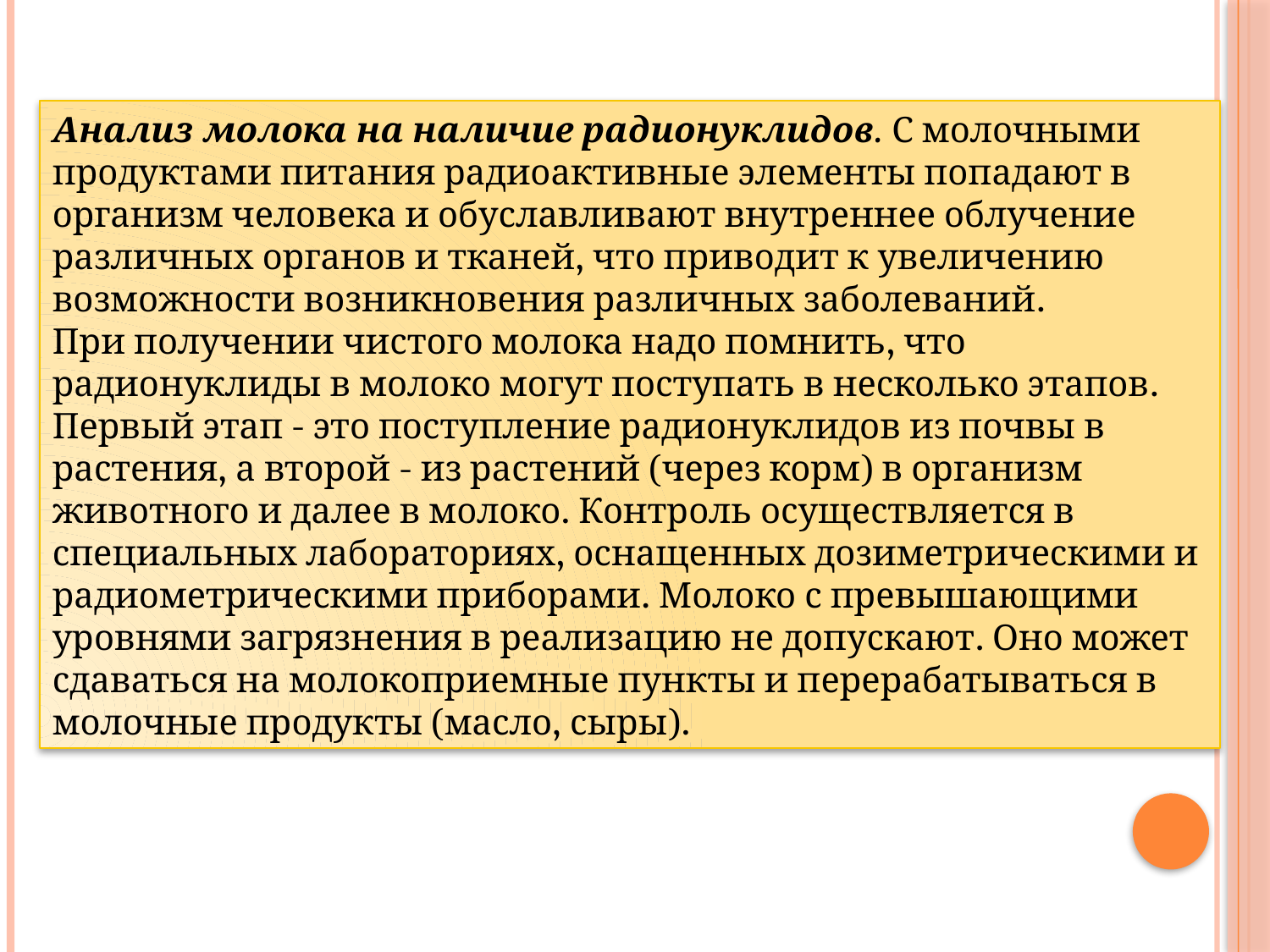

Анализ молока на наличие радионуклидов. С молочными продуктами питания радиоактивные элементы попадают в организм человека и обуславливают внутреннее облучение различных органов и тканей, что приводит к увеличению возможности возникновения различных заболеваний.
При получении чистого молока надо помнить, что радионуклиды в молоко могут поступать в несколько этапов. Первый этап - это поступление радионуклидов из почвы в растения, а второй - из растений (через корм) в организм животного и далее в молоко. Контроль осуществляется в специальных лабораториях, оснащенных дозиметрическими и радиометрическими приборами. Молоко с превышающими уровнями загрязнения в реализацию не допускают. Оно может сдаваться на молокоприемные пункты и перерабатываться в молочные продукты (масло, сыры).